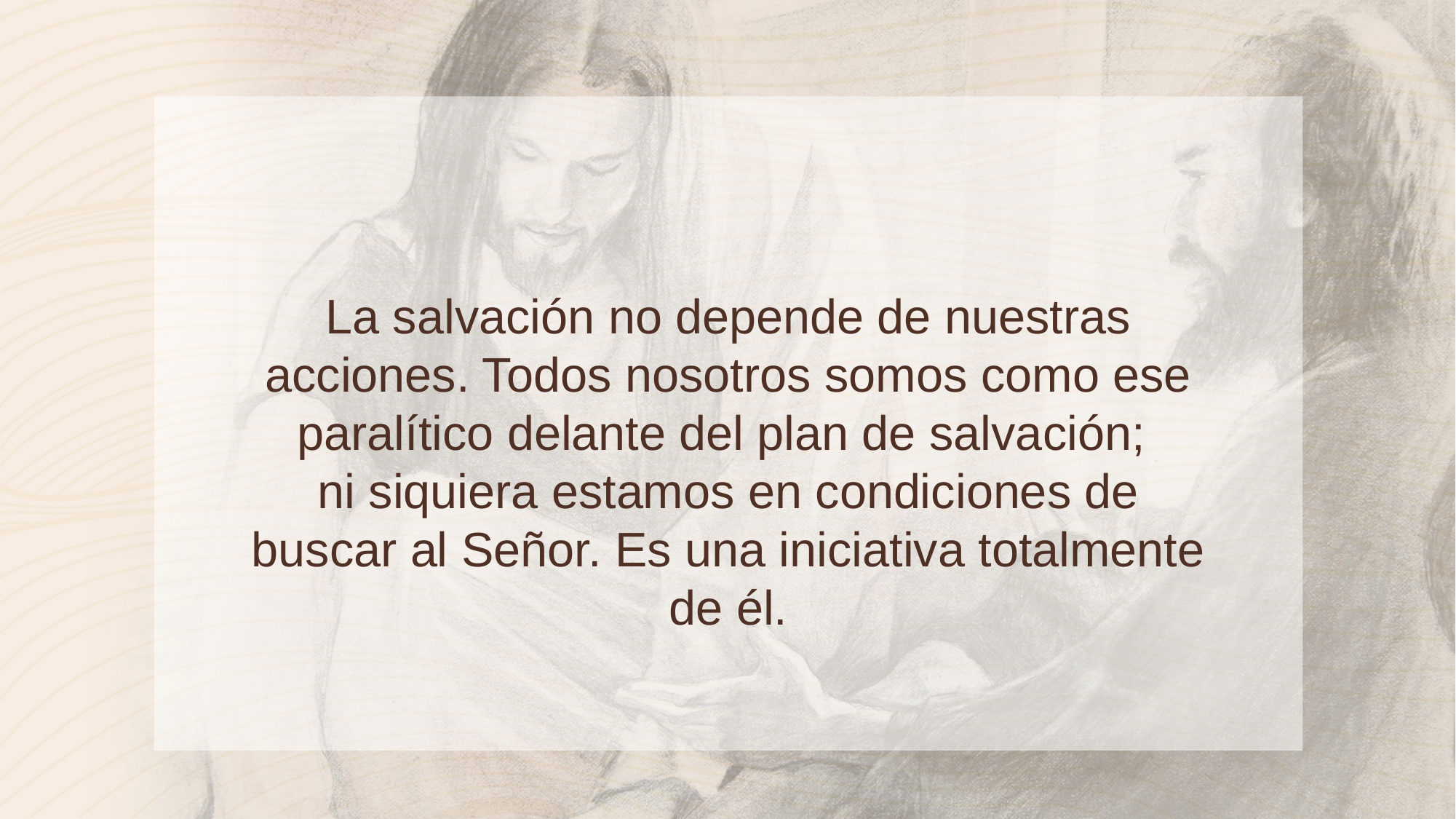

# La salvación no depende de nuestras acciones. Todos nosotros somos como ese paralítico delante del plan de salvación; ni siquiera estamos en condiciones de buscar al Señor. Es una iniciativa totalmente de él.